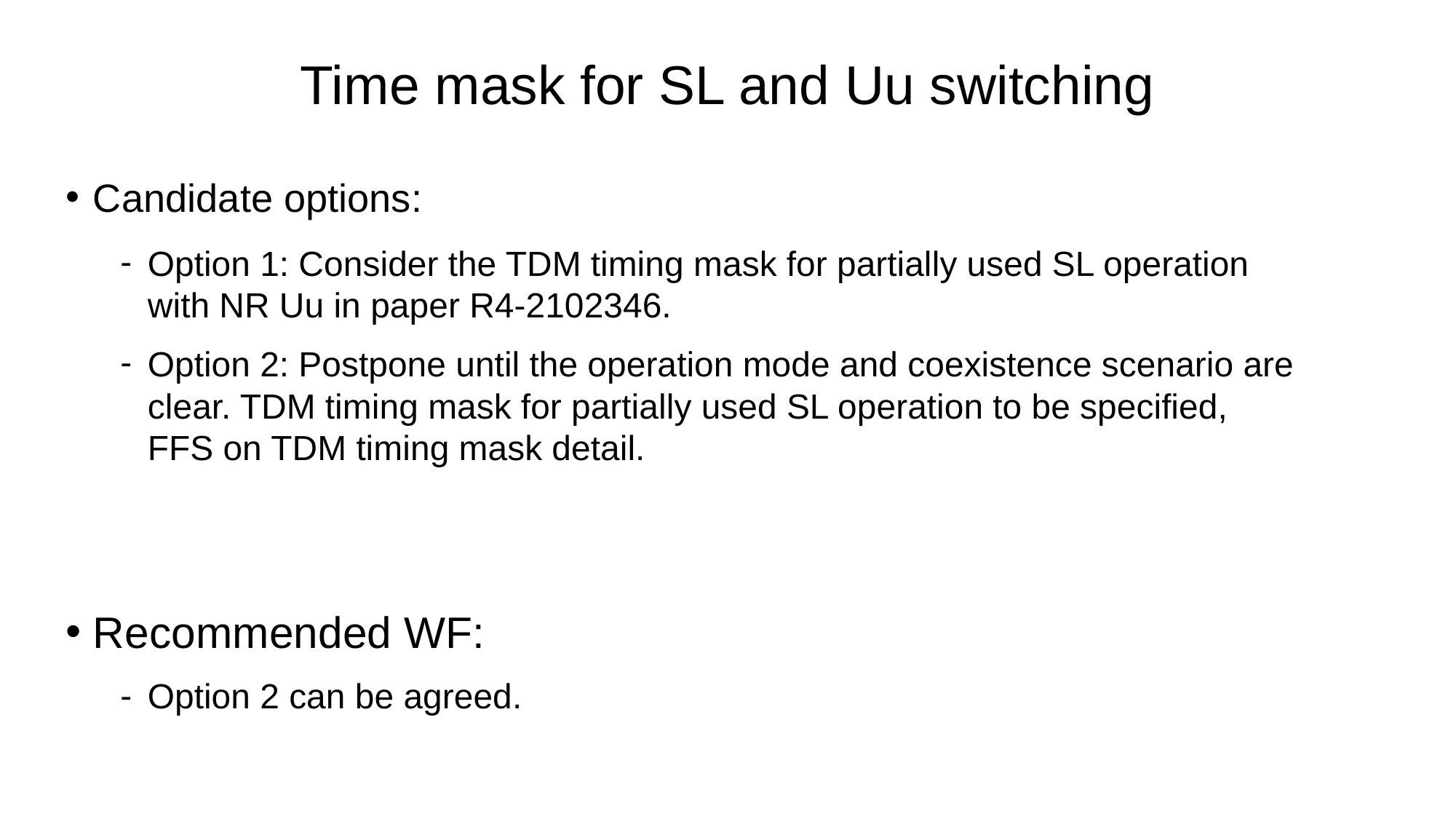

# Time mask for SL and Uu switching
Candidate options:
Option 1: Consider the TDM timing mask for partially used SL operation with NR Uu in paper R4-2102346.
Option 2: Postpone until the operation mode and coexistence scenario are clear. TDM timing mask for partially used SL operation to be specified, FFS on TDM timing mask detail.

Recommended WF:
Option 2 can be agreed.